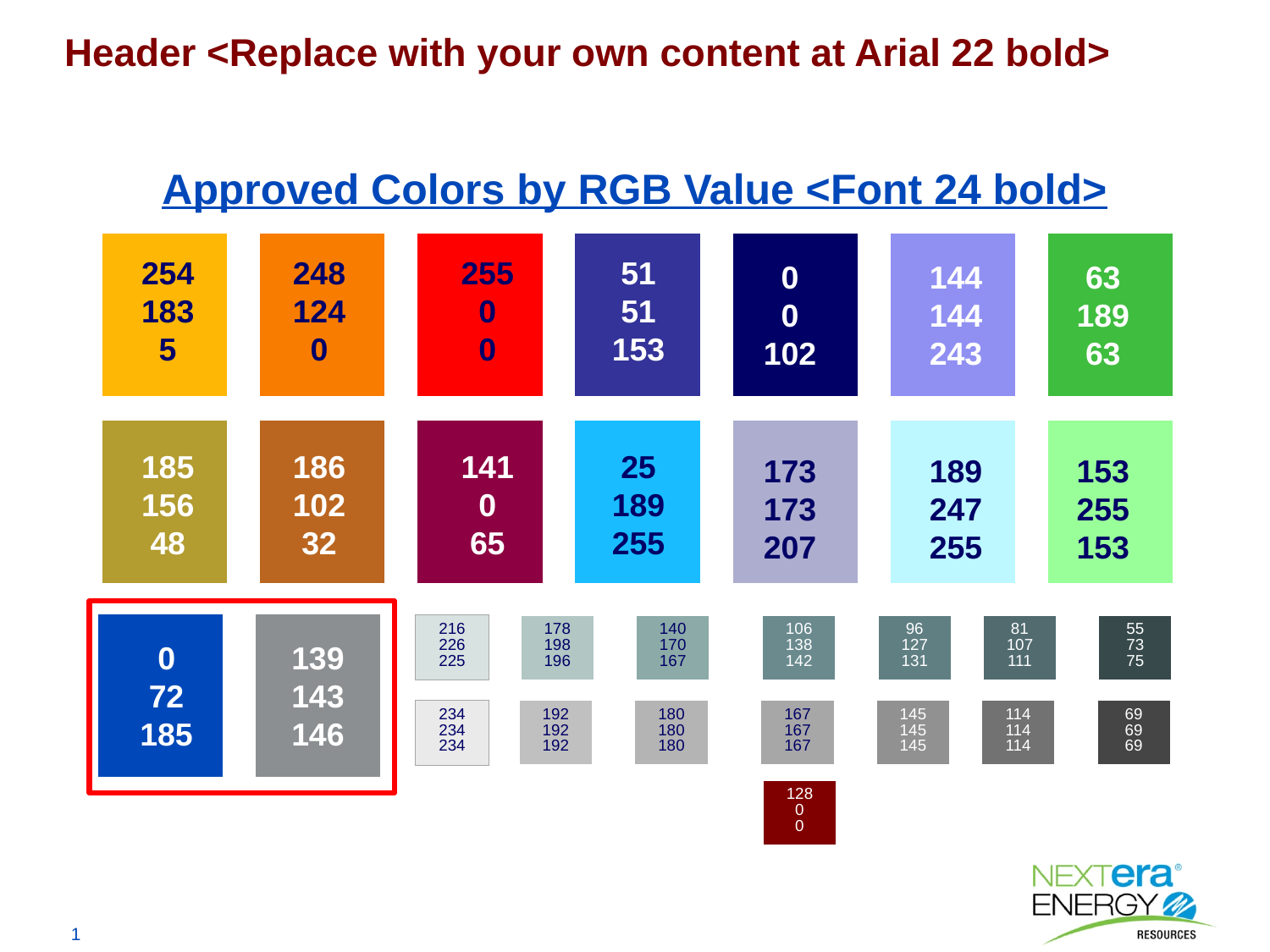

Header <Replace with your own content at Arial 22 bold>
# Approved Colors by RGB Value <Font 24 bold>

254
183
5
248
124
0
255
0
0
51
51
153
0
0
102
144
144
243
63
189
63

185
156
48
186
102
32
141
0
65
25
189
255
173
173
207
189
247
255
153
255
153

216
226
225
178
198
196
140
170
167
106
138
142
96
127
131
81
107
111
55
73
75
0
72
185
139
143
146
234
234
234
192
192
192
180
180
180
167
167
167
145
145
145
114
114
114
69
69
69

128
0
0